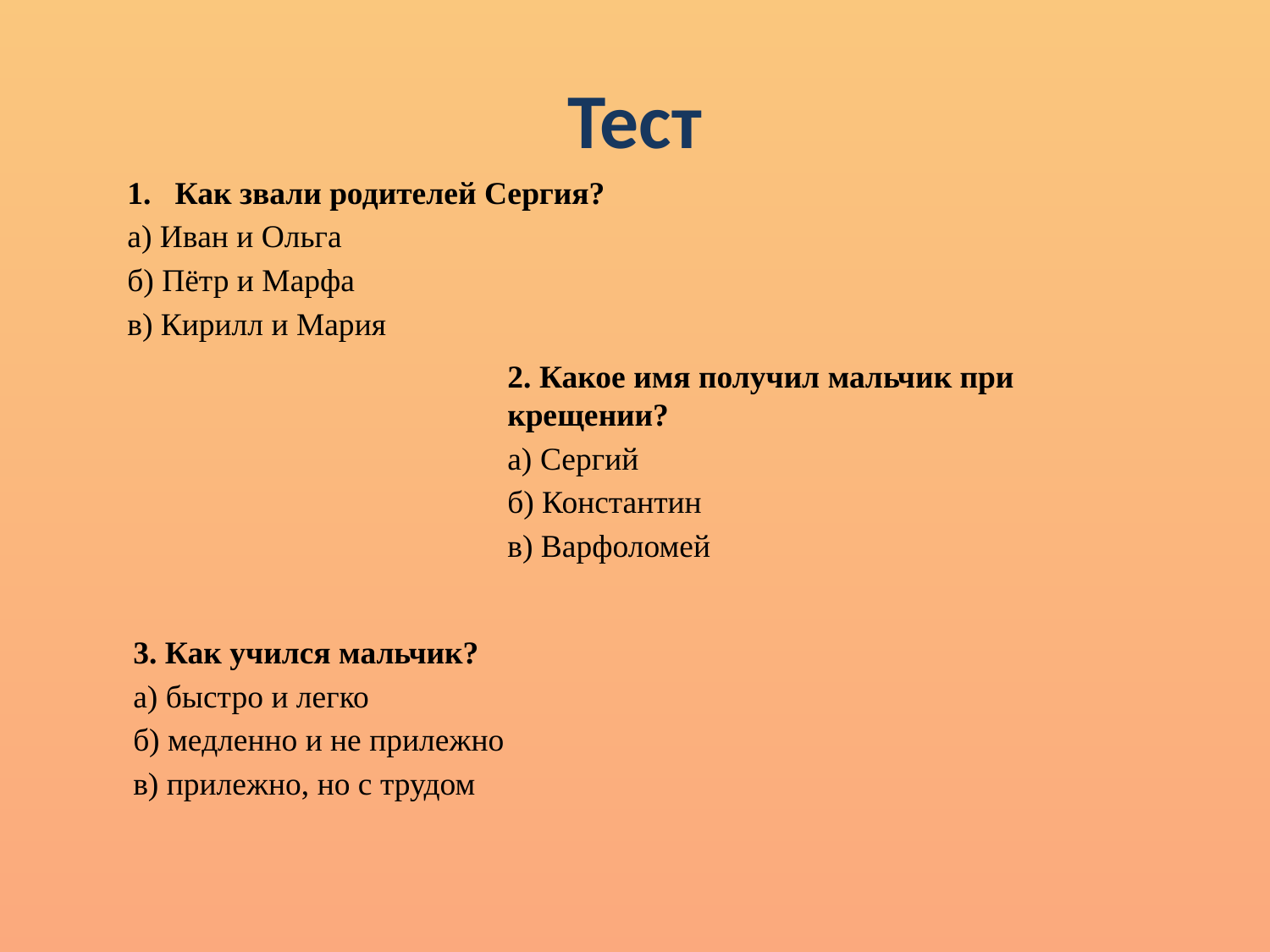

# Тест
Как звали родителей Сергия?
а) Иван и Ольга
б) Пётр и Марфа
в) Кирилл и Мария
2. Какое имя получил мальчик при крещении?
а) Сергий
б) Константин
в) Варфоломей
3. Как учился мальчик?
а) быстро и легко
б) медленно и не прилежно
в) прилежно, но с трудом